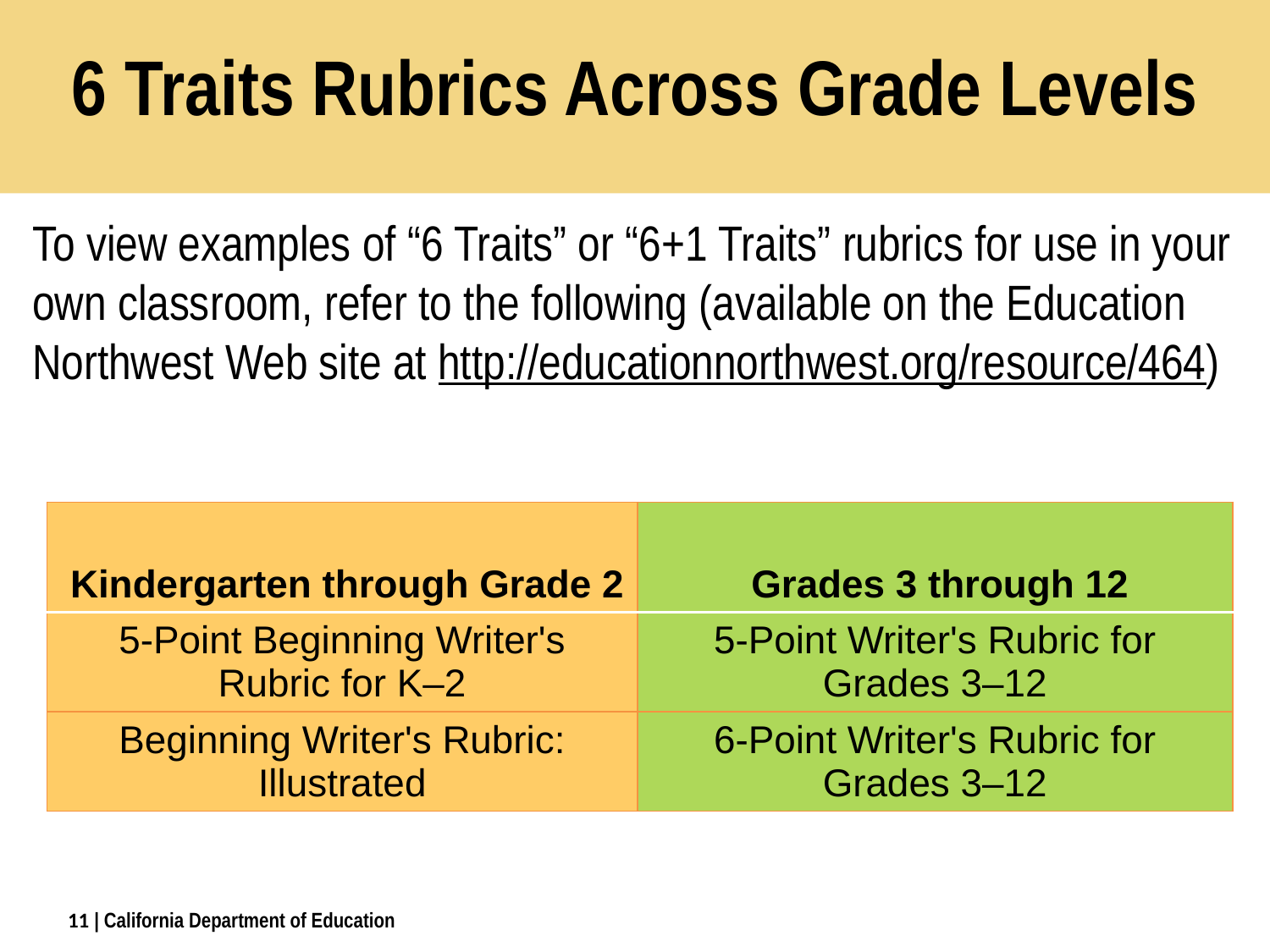

# 6 Traits Rubrics Across Grade Levels
To view examples of “6 Traits” or “6+1 Traits” rubrics for use in your own classroom, refer to the following (available on the Education Northwest Web site at http://educationnorthwest.org/resource/464)

| Kindergarten through Grade 2 | Grades 3 through 12 |
| --- | --- |
| 5-Point Beginning Writer's Rubric for K–2 | 5-Point Writer's Rubric for Grades 3–12 |
| Beginning Writer's Rubric: Illustrated | 6-Point Writer's Rubric for Grades 3–12 |
11
| California Department of Education